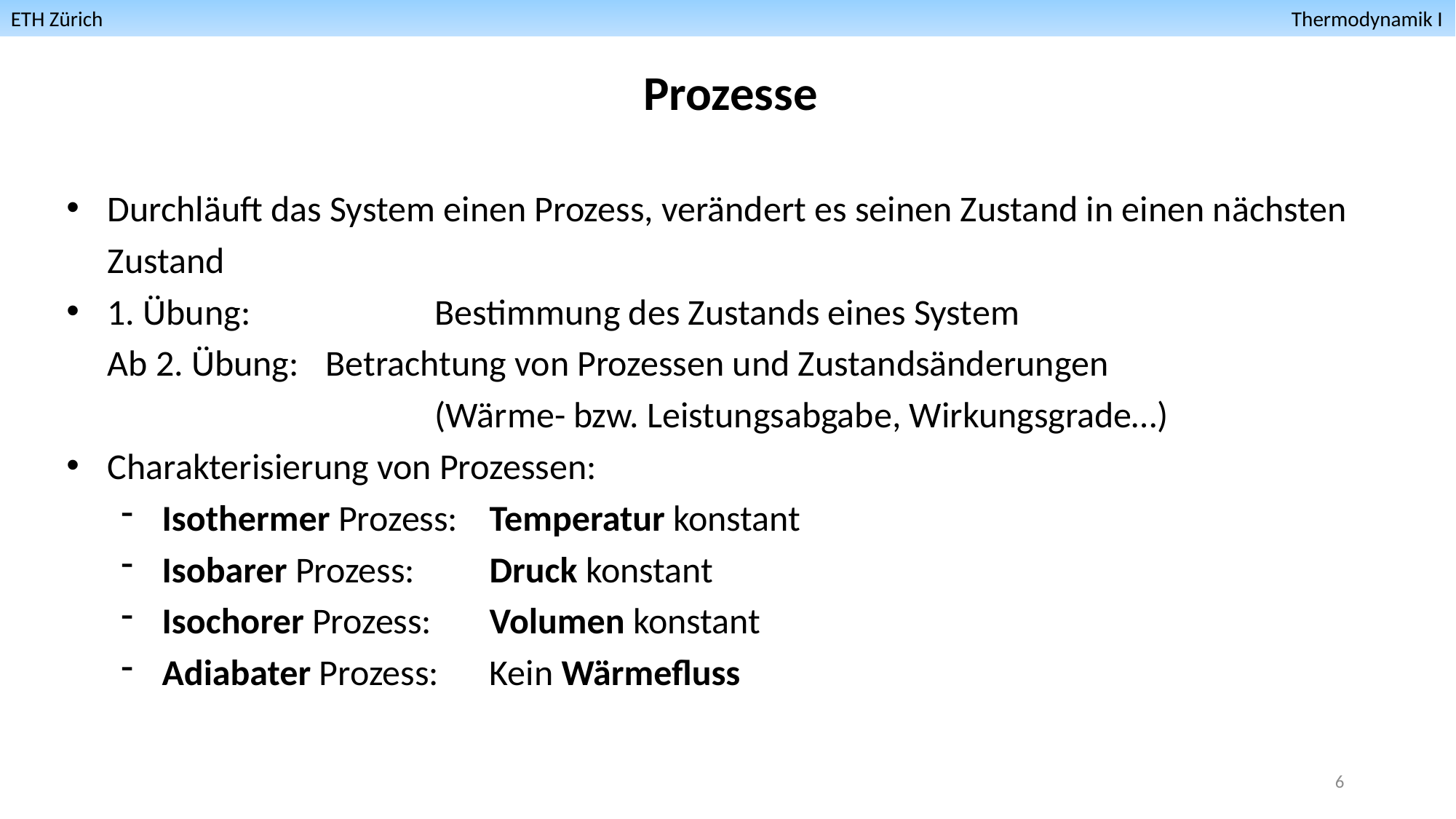

ETH Zürich											                 Thermodynamik I
Prozesse
Durchläuft das System einen Prozess, verändert es seinen Zustand in einen nächsten Zustand
1. Übung: 		Bestimmung des Zustands eines System
Ab 2. Übung: 	Betrachtung von Prozessen und Zustandsänderungen
			(Wärme- bzw. Leistungsabgabe, Wirkungsgrade…)
Charakterisierung von Prozessen:
Isothermer Prozess: 	Temperatur konstant
Isobarer Prozess: 	Druck konstant
Isochorer Prozess: 	Volumen konstant
Adiabater Prozess:	Kein Wärmefluss

6